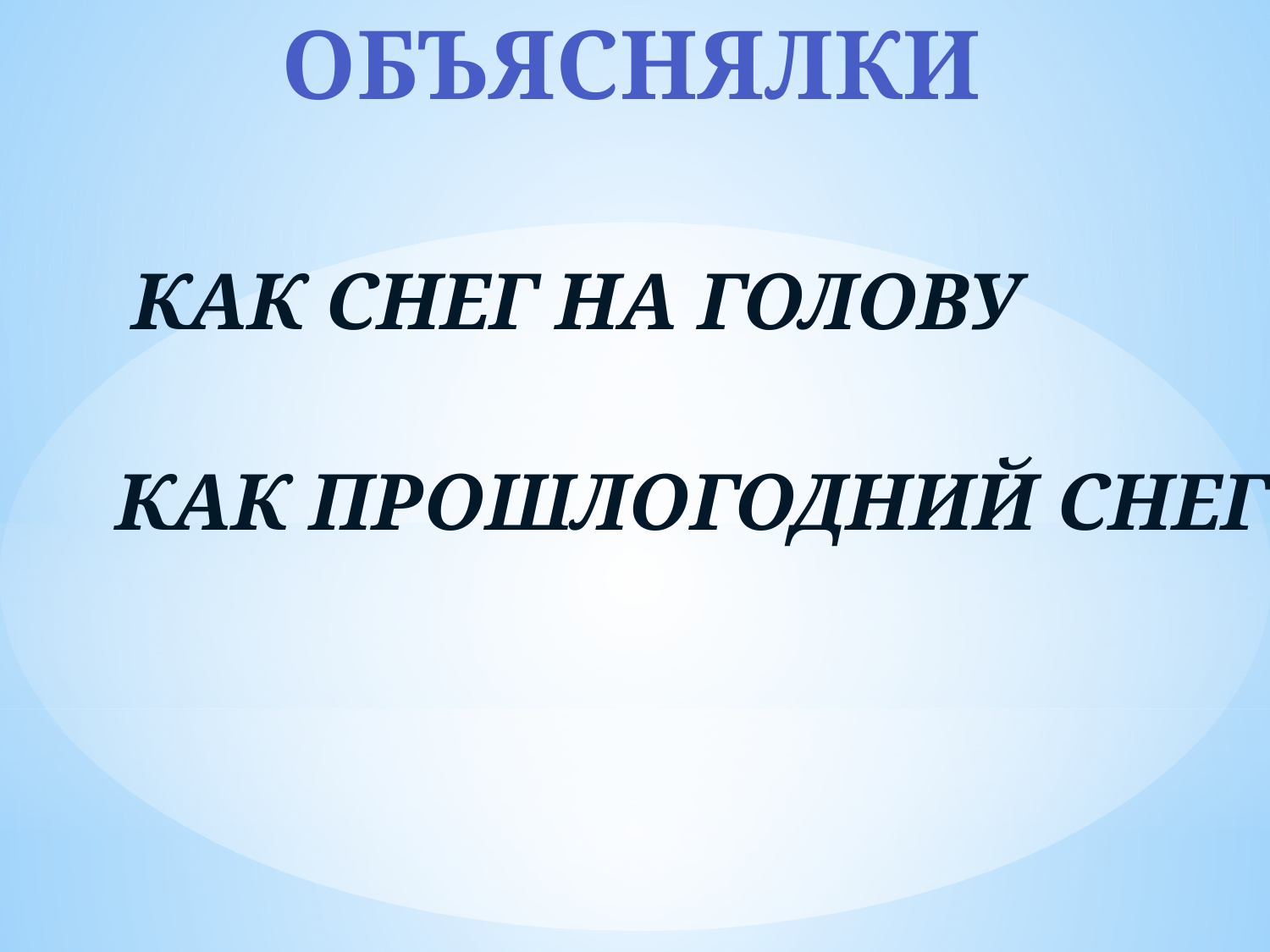

ОБЪЯСНЯЛКИ
КАК СНЕГ НА ГОЛОВУ
КАК ПРОШЛОГОДНИЙ СНЕГ